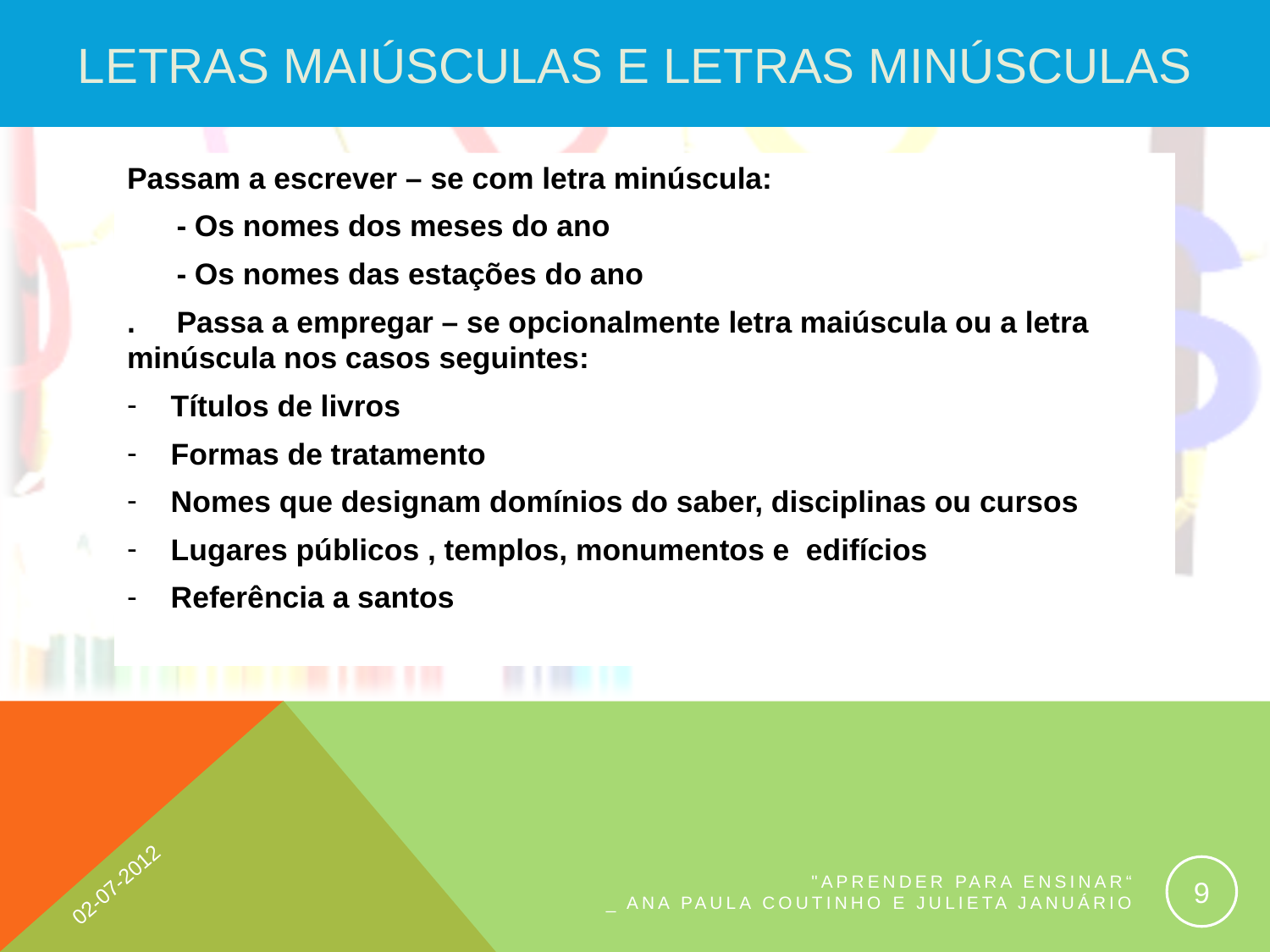

# Letras maiúsculas e Letras minúsculas
Passam a escrever – se com letra minúscula:
      - Os nomes dos meses do ano
      - Os nomes das estações do ano
.     Passa a empregar – se opcionalmente letra maiúscula ou a letra minúscula nos casos seguintes:
Títulos de livros
Formas de tratamento
Nomes que designam domínios do saber, disciplinas ou cursos
Lugares públicos , templos, monumentos e  edifícios
Referência a santos

02-07-2012
9
"Aprender para ensinar“
_ Ana Paula Coutinho e Julieta Januário